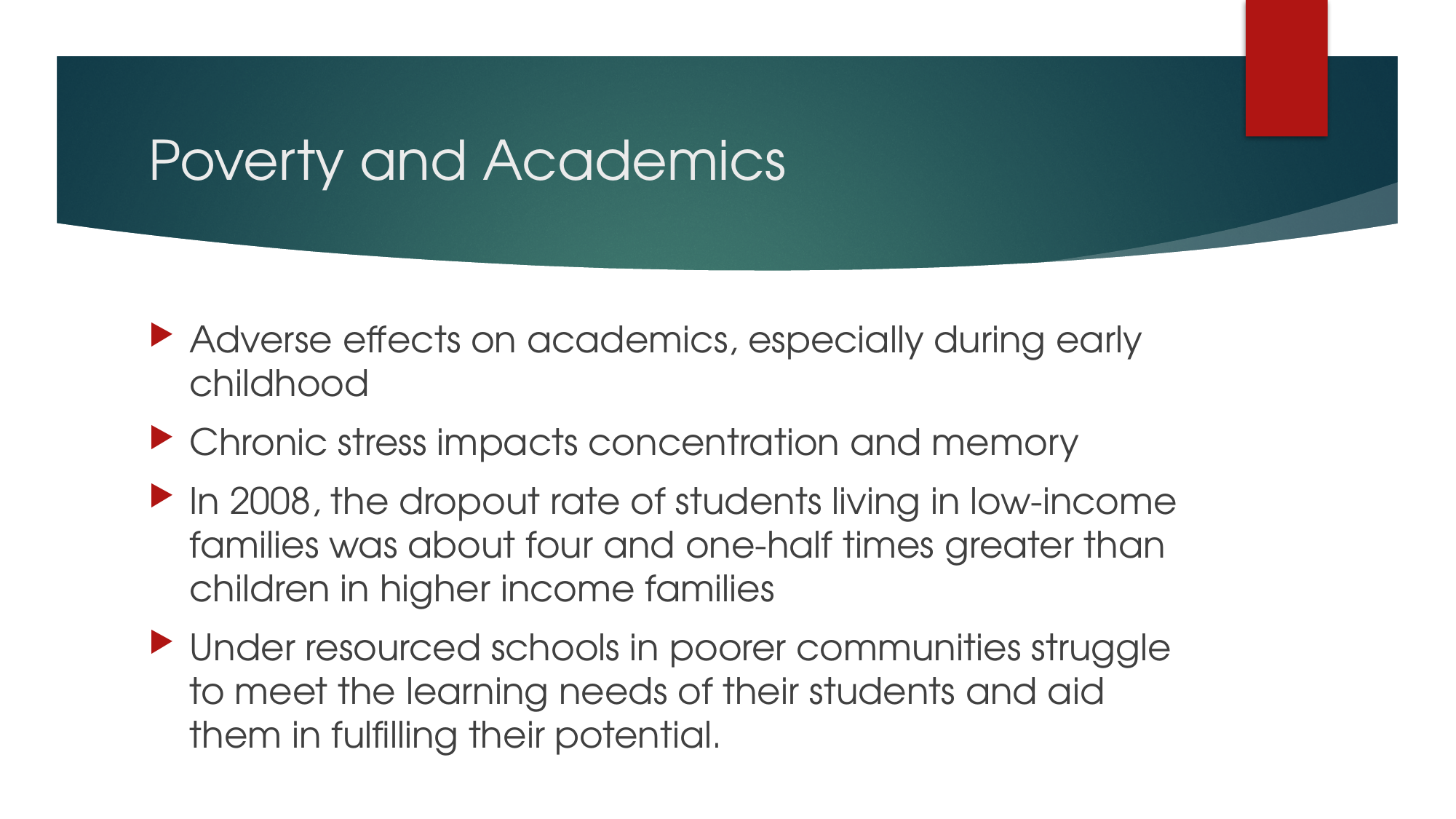

# Poverty and Academics
Adverse effects on academics, especially during early childhood
Chronic stress impacts concentration and memory
In 2008, the dropout rate of students living in low-income families was about four and one-half times greater than children in higher income families
Under resourced schools in poorer communities struggle to meet the learning needs of their students and aid them in fulfilling their potential.